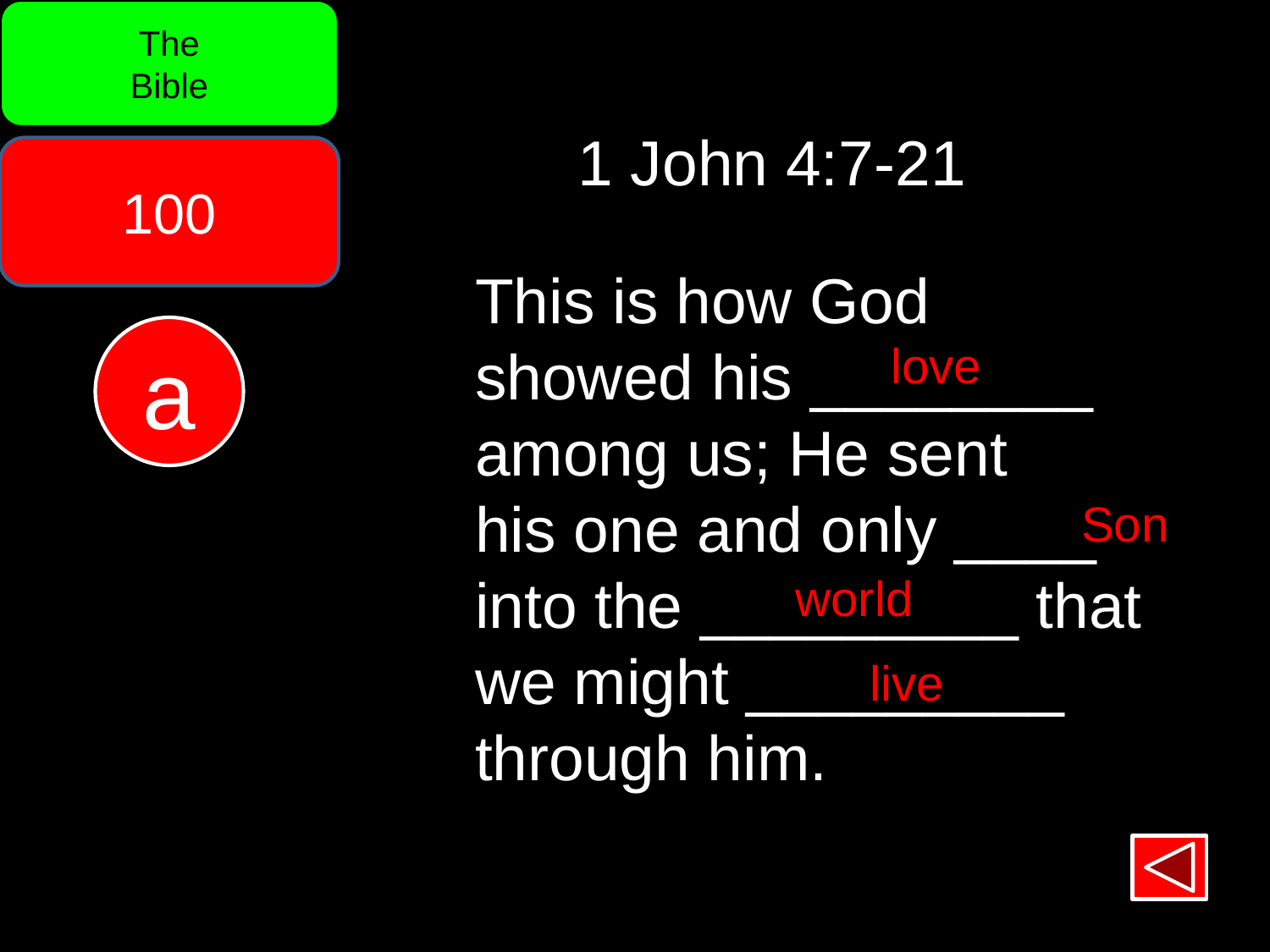

The
Bible
1 John 4:7-21
100
This is how God
showed his ________
among us; He sent
his one and only ____
into the _________ that
we might _________
through him.
a
love
Son
world
live